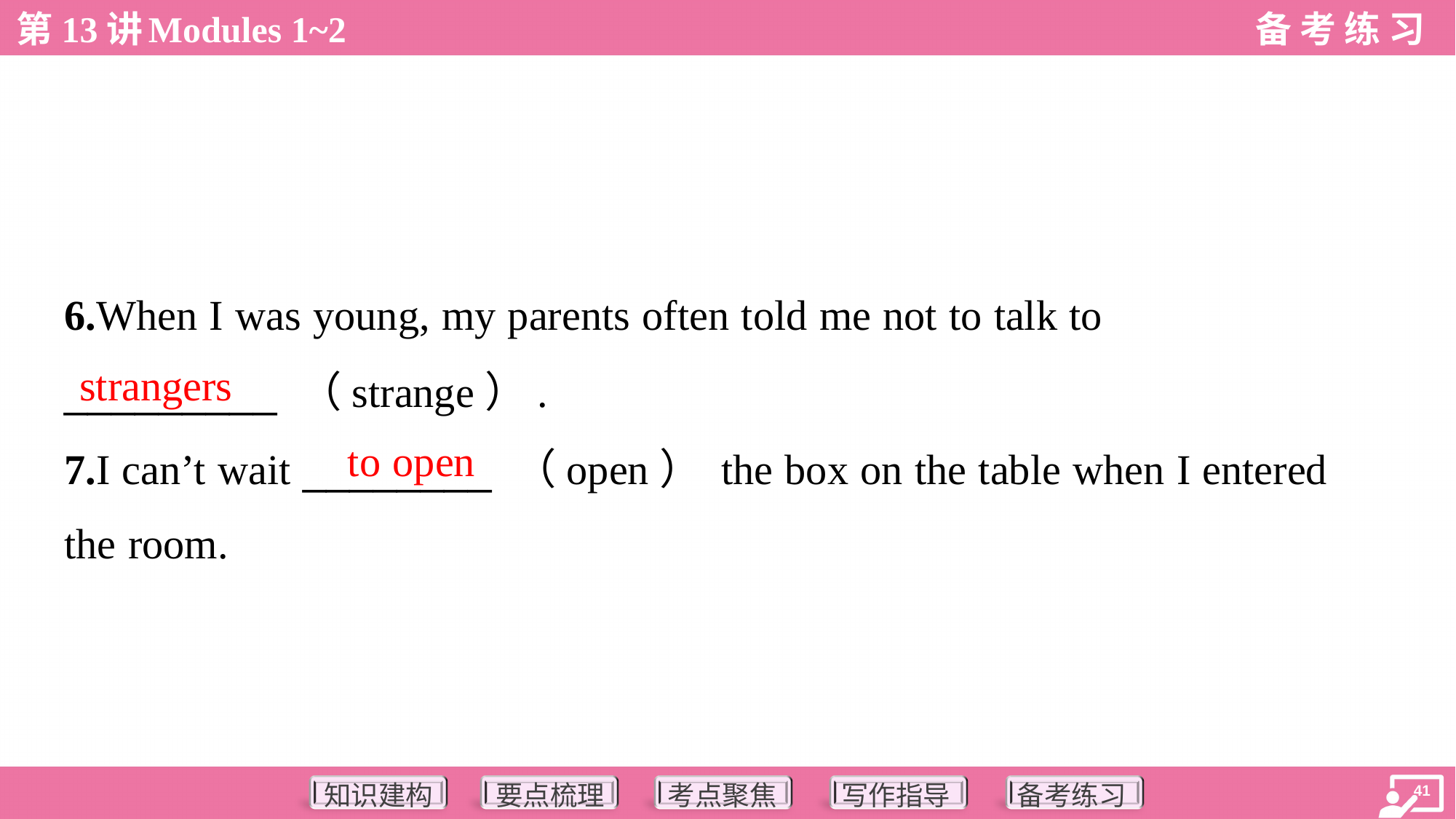

6.When I was young, my parents often told me not to talk to
_________ （strange）.
7.I can’t wait ________ （open） the box on the table when I entered
the room.
strangers
to open